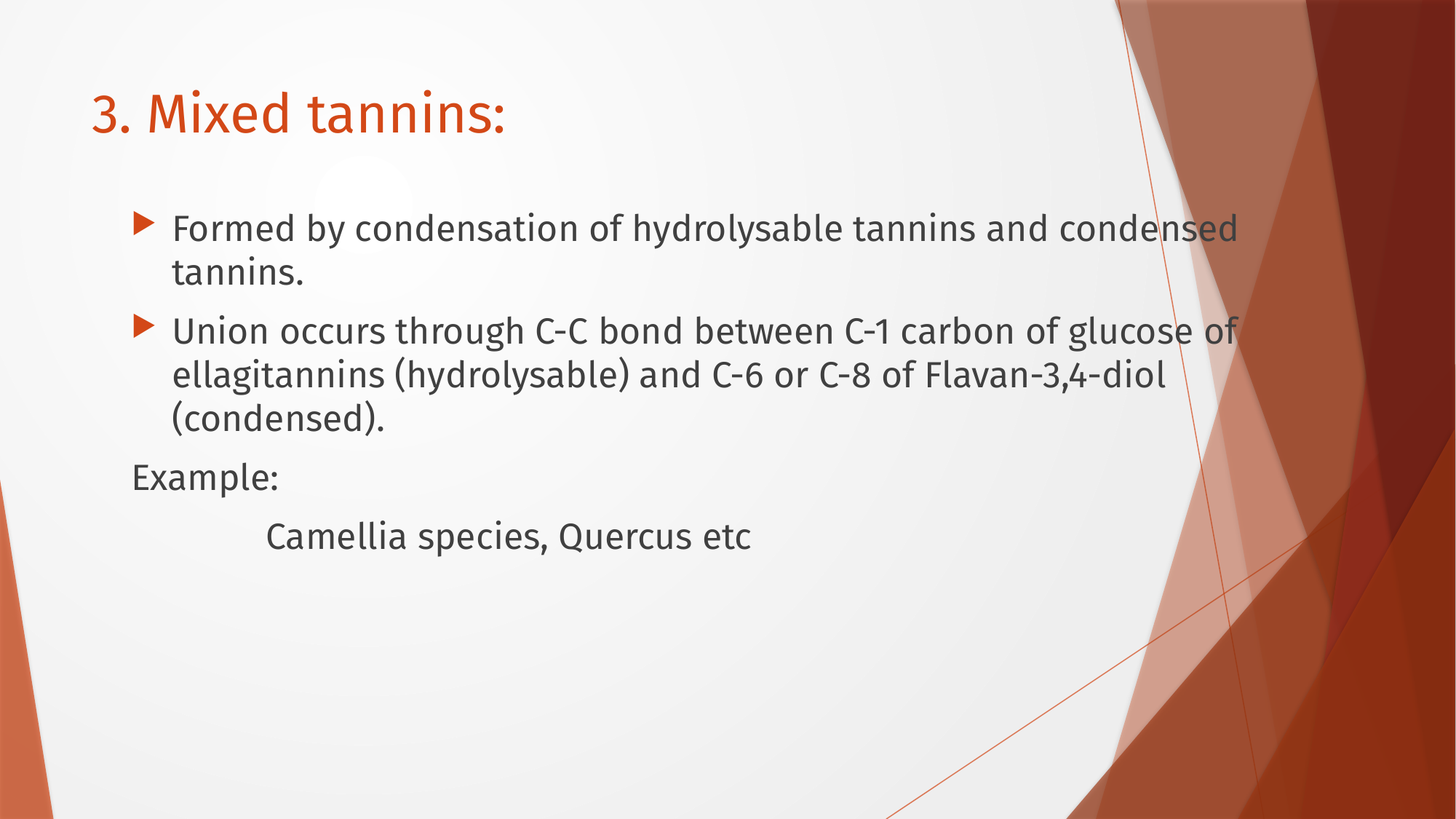

# 3. Mixed tannins:

Formed by condensation of hydrolysable tannins and condensed tannins.
Union occurs through C-C bond between C-1 carbon of glucose of ellagitannins (hydrolysable) and C-6 or C-8 of Flavan-3,4-diol (condensed).
Example:
              Camellia species, Quercus etc